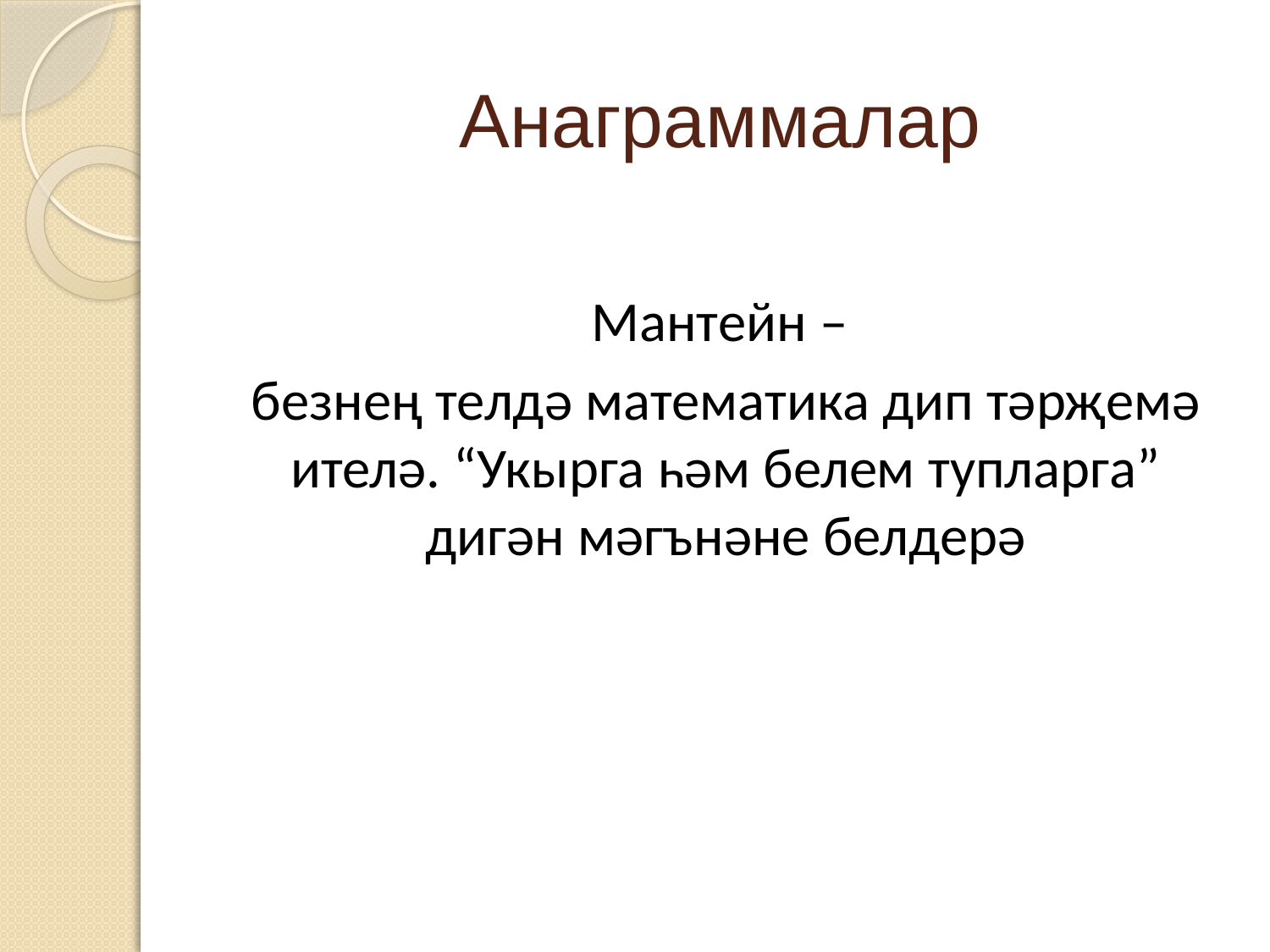

# Анаграммалар

Мантейн –
безнең телдә математика дип тәрҗемә ителә. “Укырга һәм белем тупларга” дигән мәгънәне белдерә